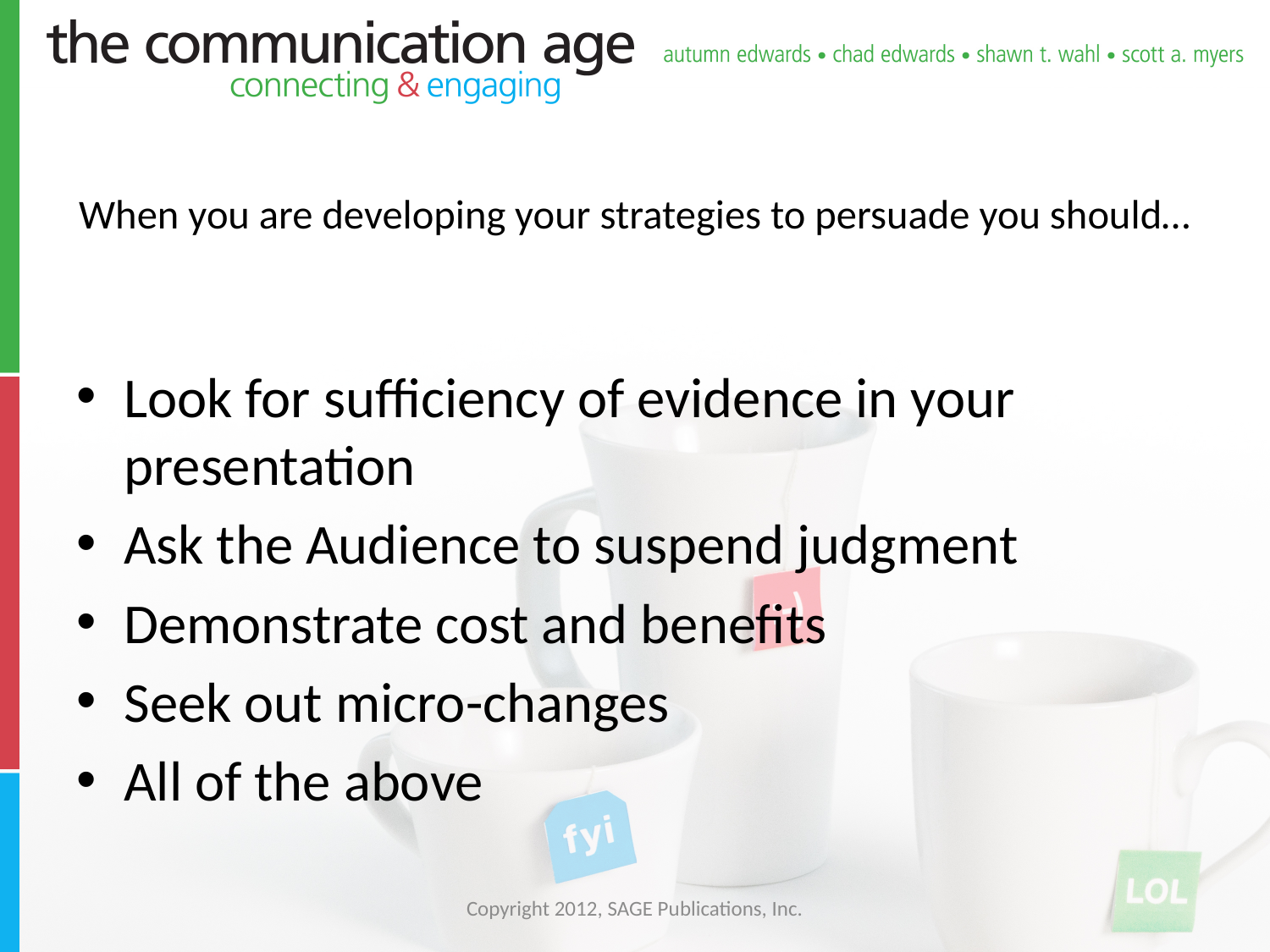

# When you are developing your strategies to persuade you should…
Look for sufficiency of evidence in your presentation
Ask the Audience to suspend judgment
Demonstrate cost and benefits
Seek out micro-changes
All of the above

Copyright 2012, SAGE Publications, Inc.